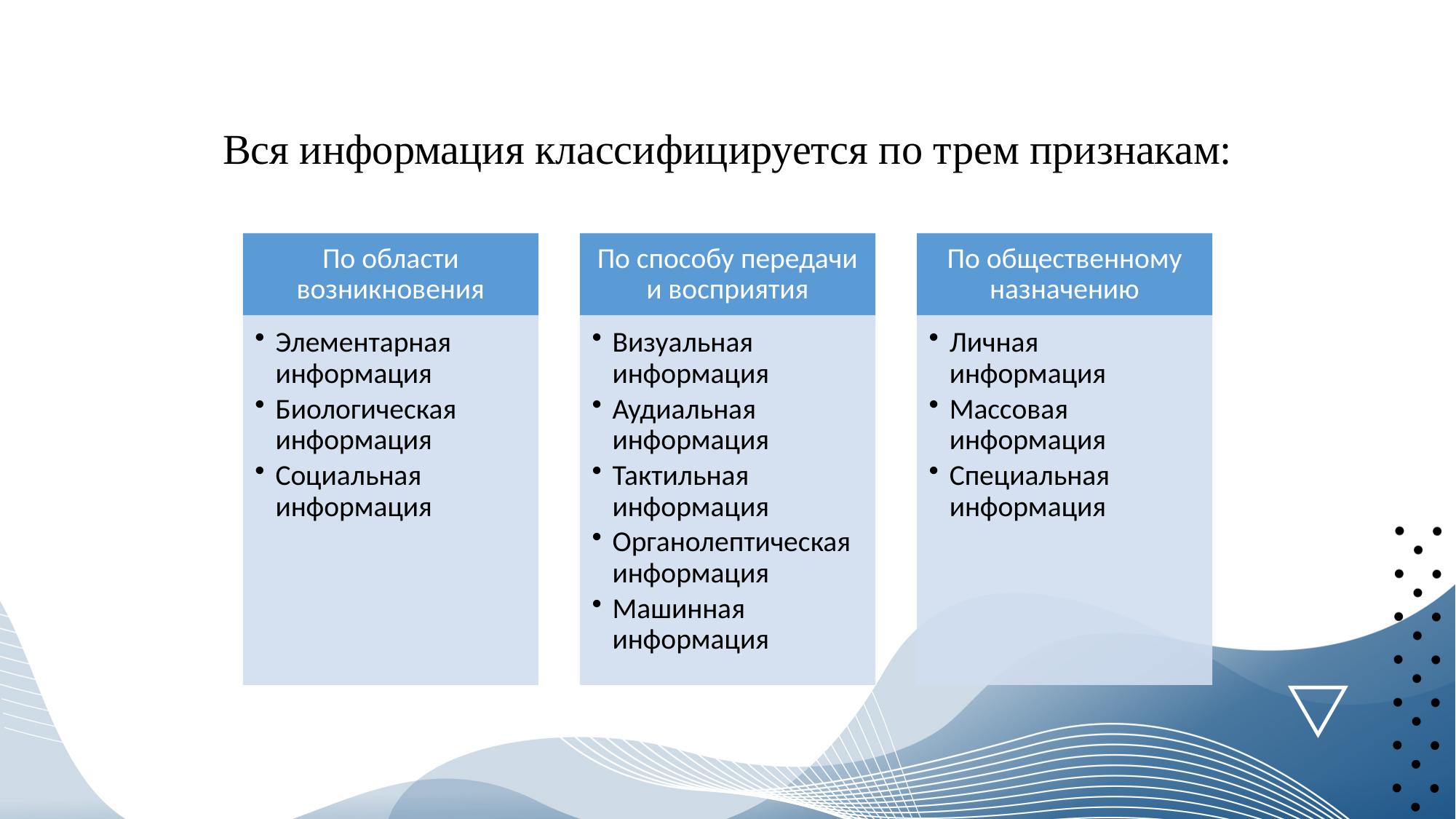

# Вся информация классифицируется по трем признакам:
По области возникновения
Элементарная информация
Биологическая информация
Социальная информация
По способу передачи и восприятия
Визуальная информация
Аудиальная информация
Тактильная информация
Органолептическая информация
Машинная информация
По общественному назначению
Личная информация
Массовая информация
Специальная информация